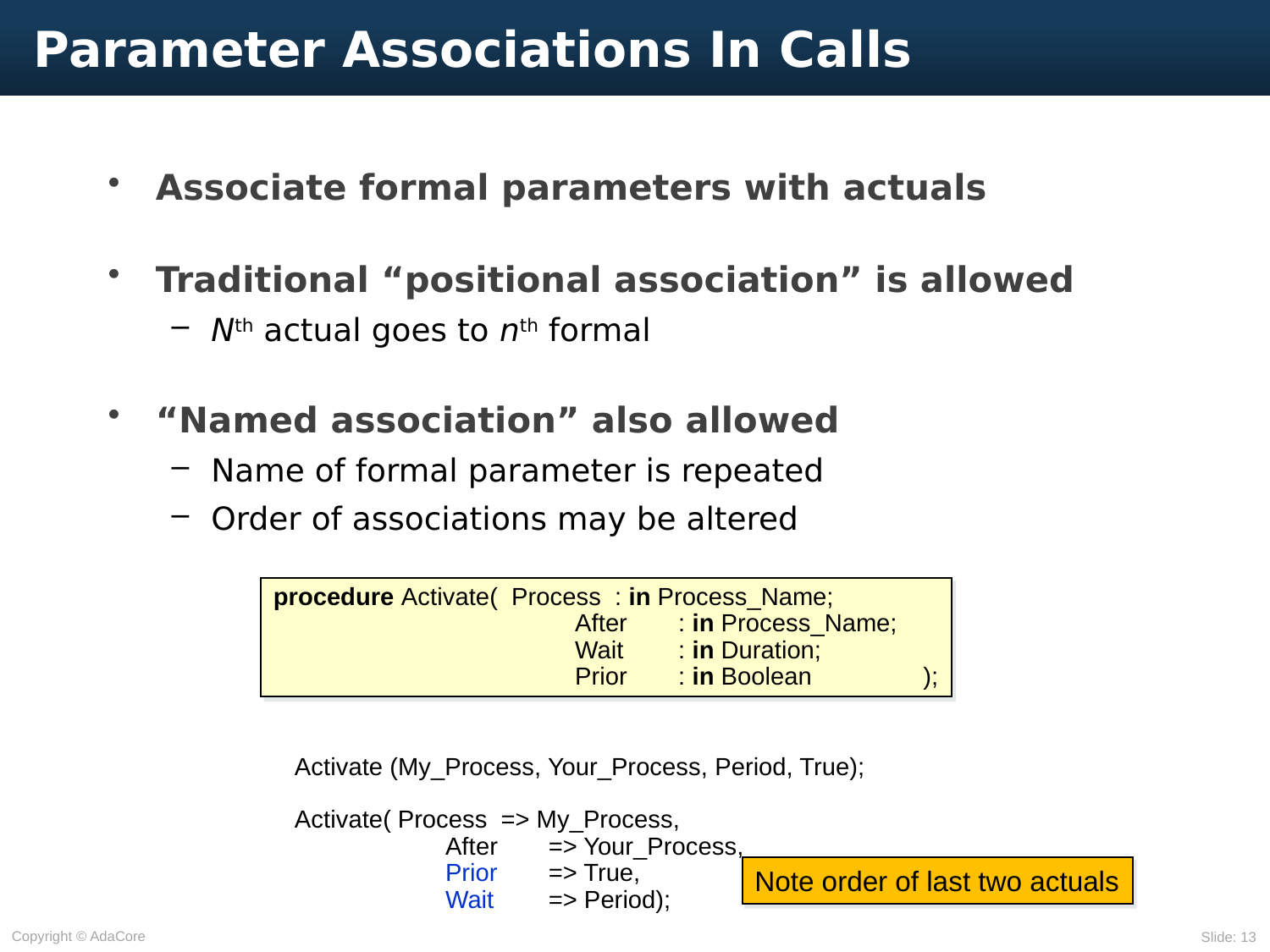

# Parameter Associations In Calls
Associate formal parameters with actuals
Traditional “positional association” is allowed
Nth actual goes to nth formal
“Named association” also allowed
Name of formal parameter is repeated
Order of associations may be altered
procedure Activate(	Process	: in Process_Name;
	After	: in Process_Name;
	Wait	: in Duration;
	Prior	: in Boolean                );
Activate (My_Process, Your_Process, Period, True);

Activate(	Process	=> My_Process,
	After	=> Your_Process,
	Prior	=> True,
	Wait	=> Period);
Note order of last two actuals